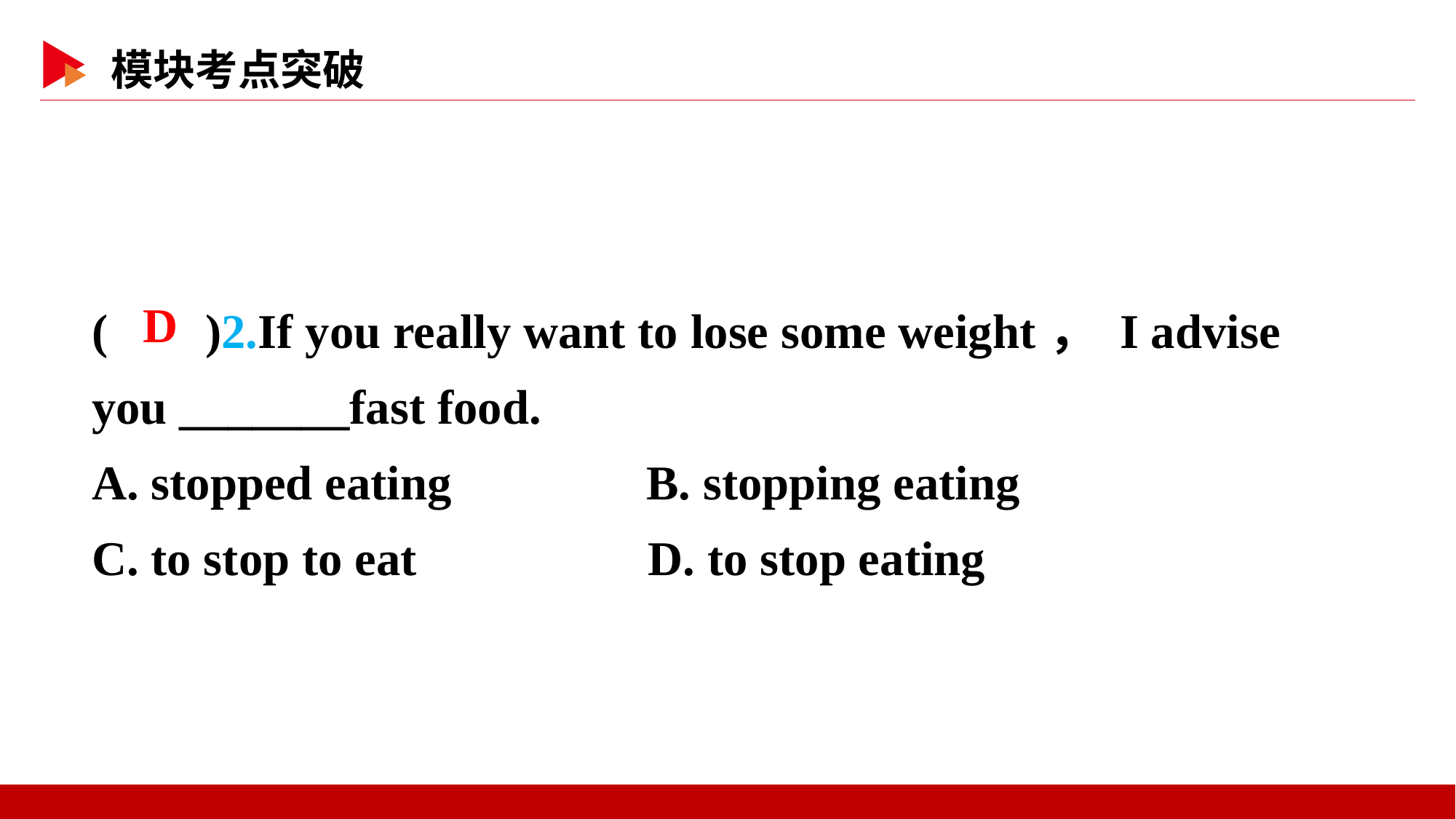

(        )2.If you really want to lose some weight， I advise you _______fast food.
A. stopped eating                B. stopping eating
C. to stop to eat                   D. to stop eating
   D